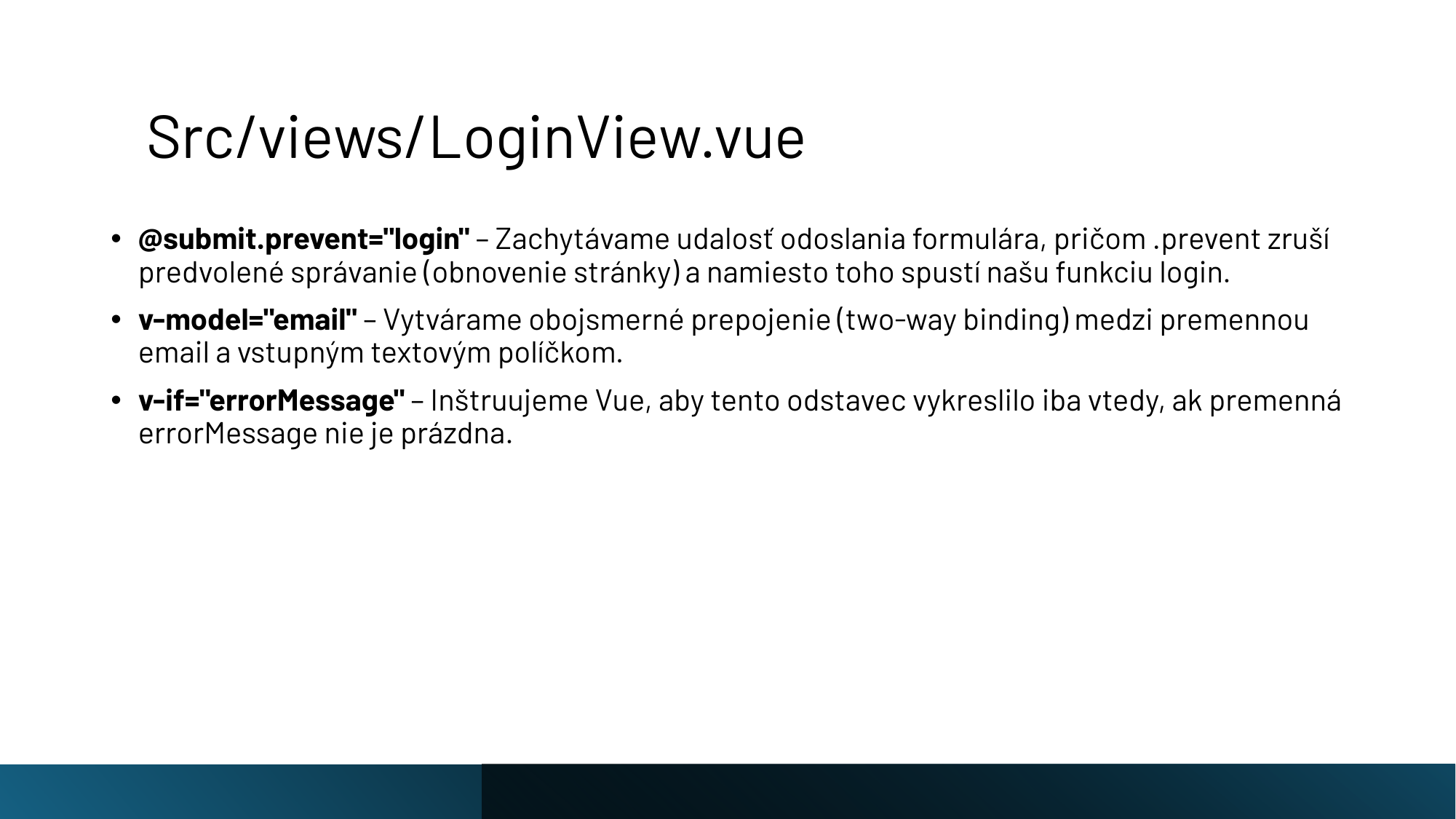

# Src/views/LoginView.vue
@submit.prevent="login" – Zachytávame udalosť odoslania formulára, pričom .prevent zruší predvolené správanie (obnovenie stránky) a namiesto toho spustí našu funkciu login.
v-model="email" – Vytvárame obojsmerné prepojenie (two-way binding) medzi premennou email a vstupným textovým políčkom.
v-if="errorMessage" – Inštruujeme Vue, aby tento odstavec vykreslilo iba vtedy, ak premenná errorMessage nie je prázdna.